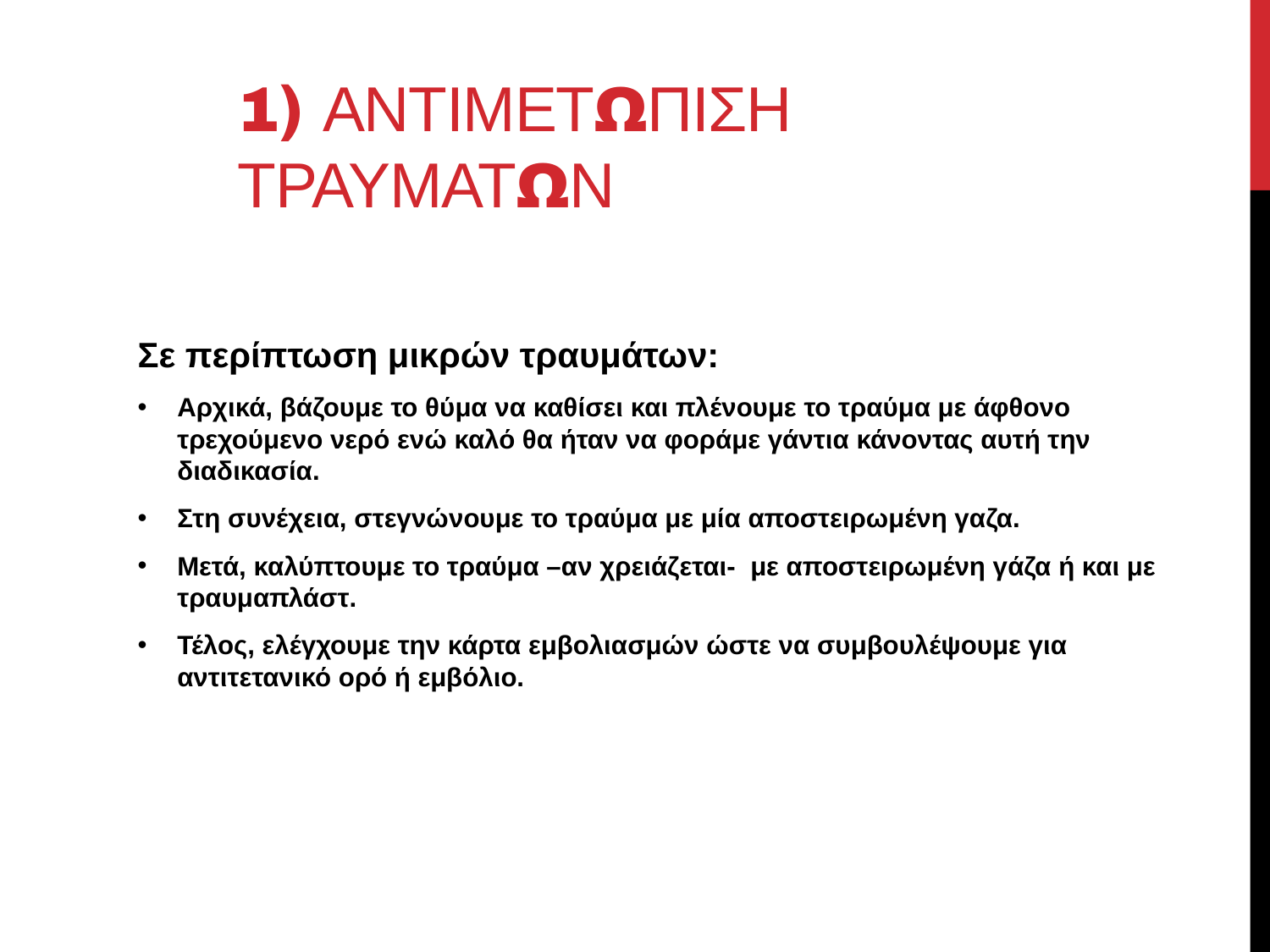

# 1) Αντιμετωπιση τραυματων
Σε περίπτωση μικρών τραυμάτων:
Αρχικά, βάζουμε το θύμα να καθίσει και πλένουμε το τραύμα με άφθονο τρεχούμενο νερό ενώ καλό θα ήταν να φοράμε γάντια κάνοντας αυτή την διαδικασία.
Στη συνέχεια, στεγνώνουμε το τραύμα με μία αποστειρωμένη γαζα.
Μετά, καλύπτουμε το τραύμα –αν χρειάζεται-  με αποστειρωμένη γάζα ή και με τραυμαπλάστ.
Τέλος, ελέγχουμε την κάρτα εμβολιασμών ώστε να συμβουλέψουμε για αντιτετανικό ορό ή εμβόλιο.